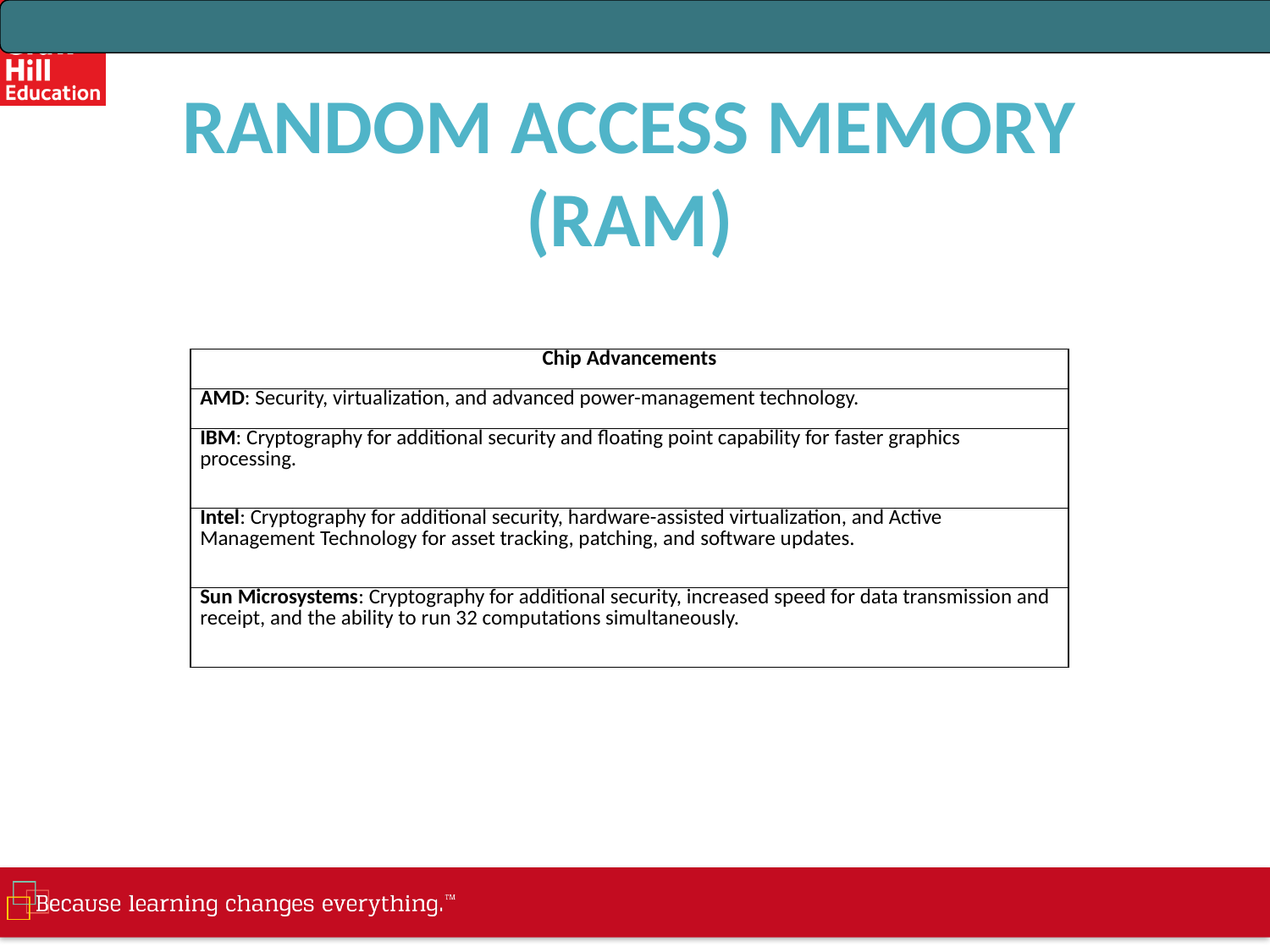

# RANDOM ACCESS MEMORY (RAM)
| Chip Advancements |
| --- |
| AMD: Security, virtualization, and advanced power-management technology. |
| IBM: Cryptography for additional security and floating point capability for faster graphics processing. |
| Intel: Cryptography for additional security, hardware-assisted virtualization, and Active Management Technology for asset tracking, patching, and software updates. |
| Sun Microsystems: Cryptography for additional security, increased speed for data transmission and receipt, and the ability to run 32 computations simultaneously. |